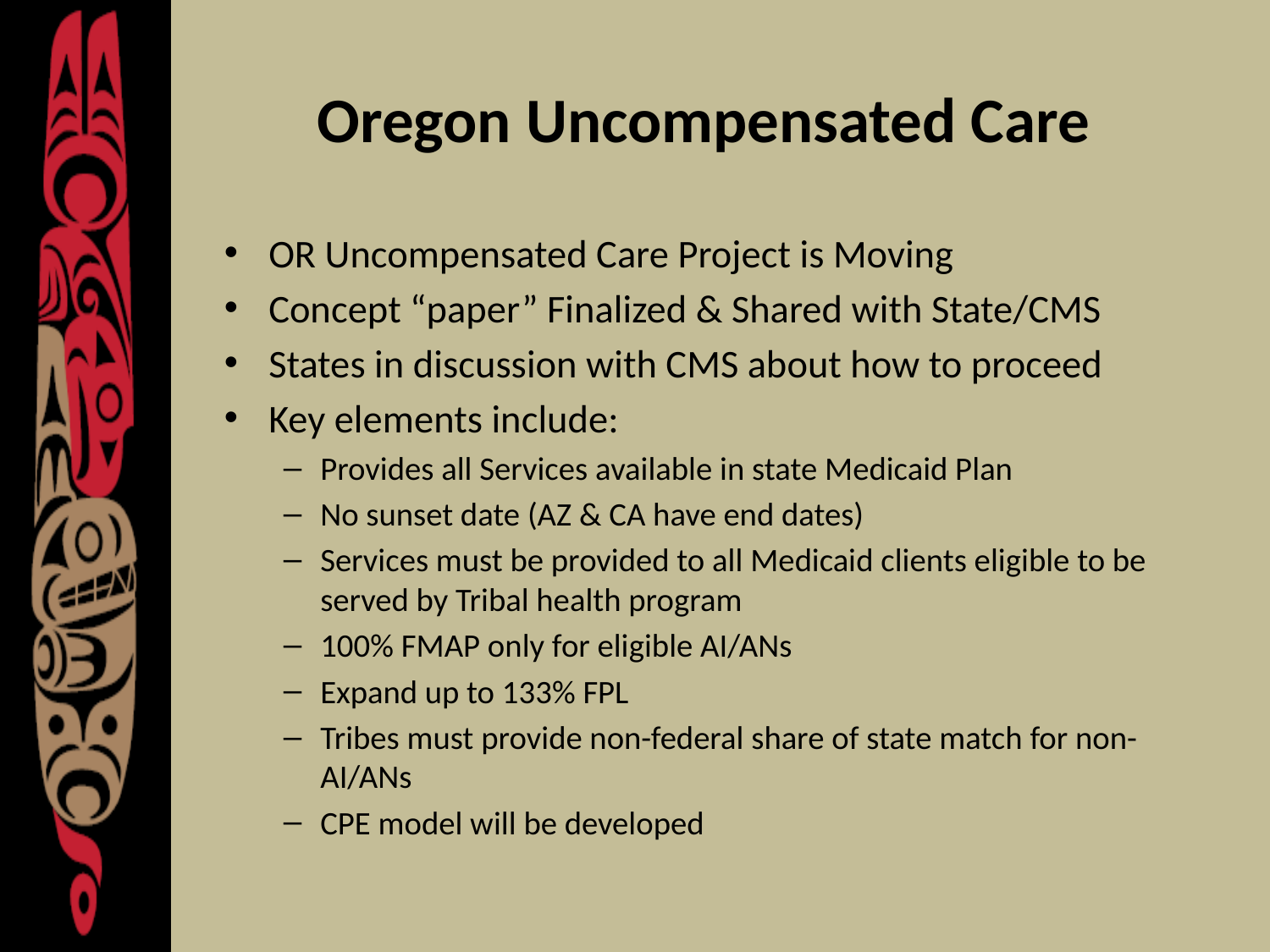

# Oregon Uncompensated Care
OR Uncompensated Care Project is Moving
Concept “paper” Finalized & Shared with State/CMS
States in discussion with CMS about how to proceed
Key elements include:
Provides all Services available in state Medicaid Plan
No sunset date (AZ & CA have end dates)
Services must be provided to all Medicaid clients eligible to be served by Tribal health program
100% FMAP only for eligible AI/ANs
Expand up to 133% FPL
Tribes must provide non-federal share of state match for non-AI/ANs
CPE model will be developed